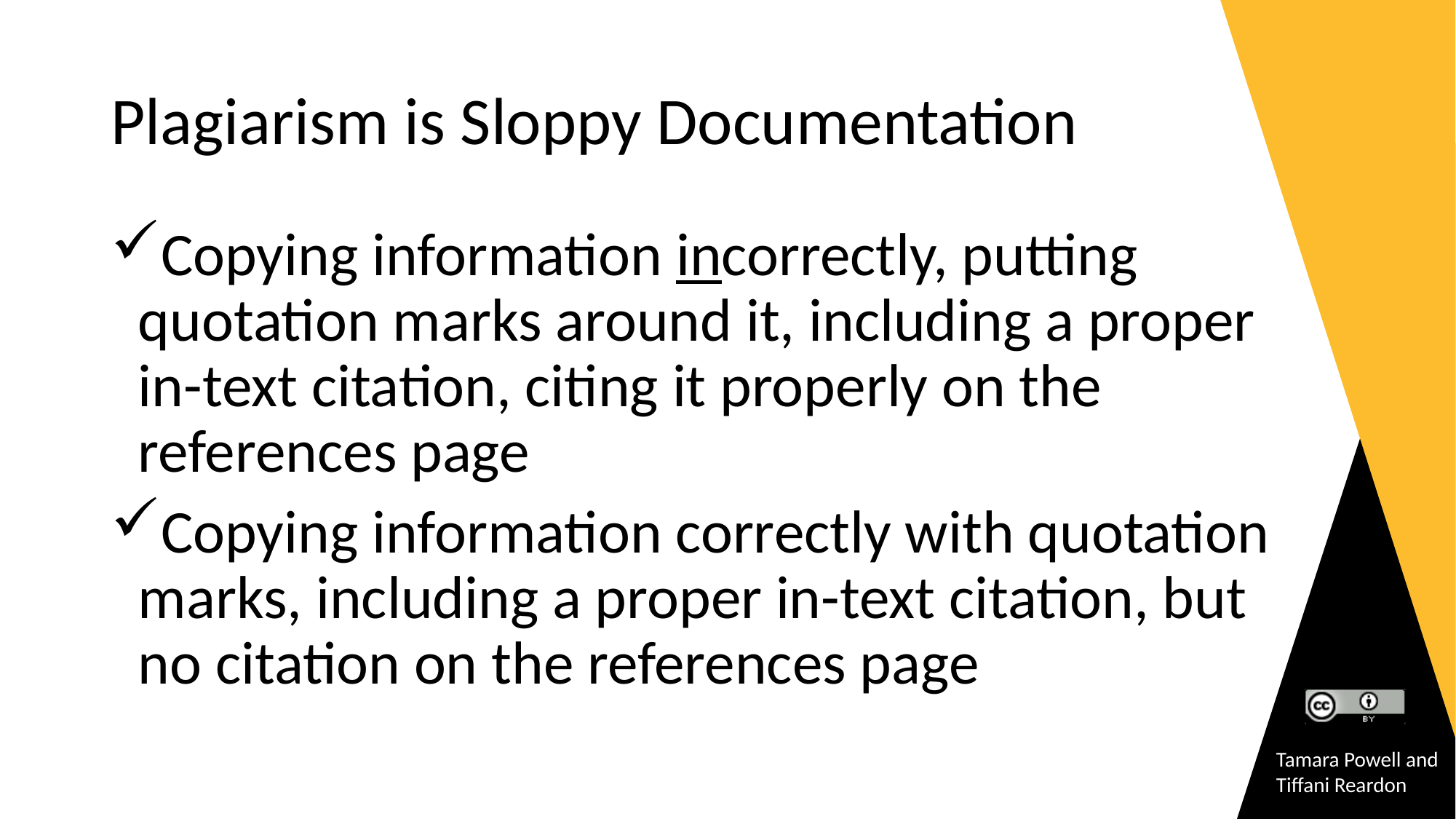

# Plagiarism is Sloppy Documentation
Copying information incorrectly, putting quotation marks around it, including a proper in-text citation, citing it properly on the references page
Copying information correctly with quotation marks, including a proper in-text citation, but no citation on the references page